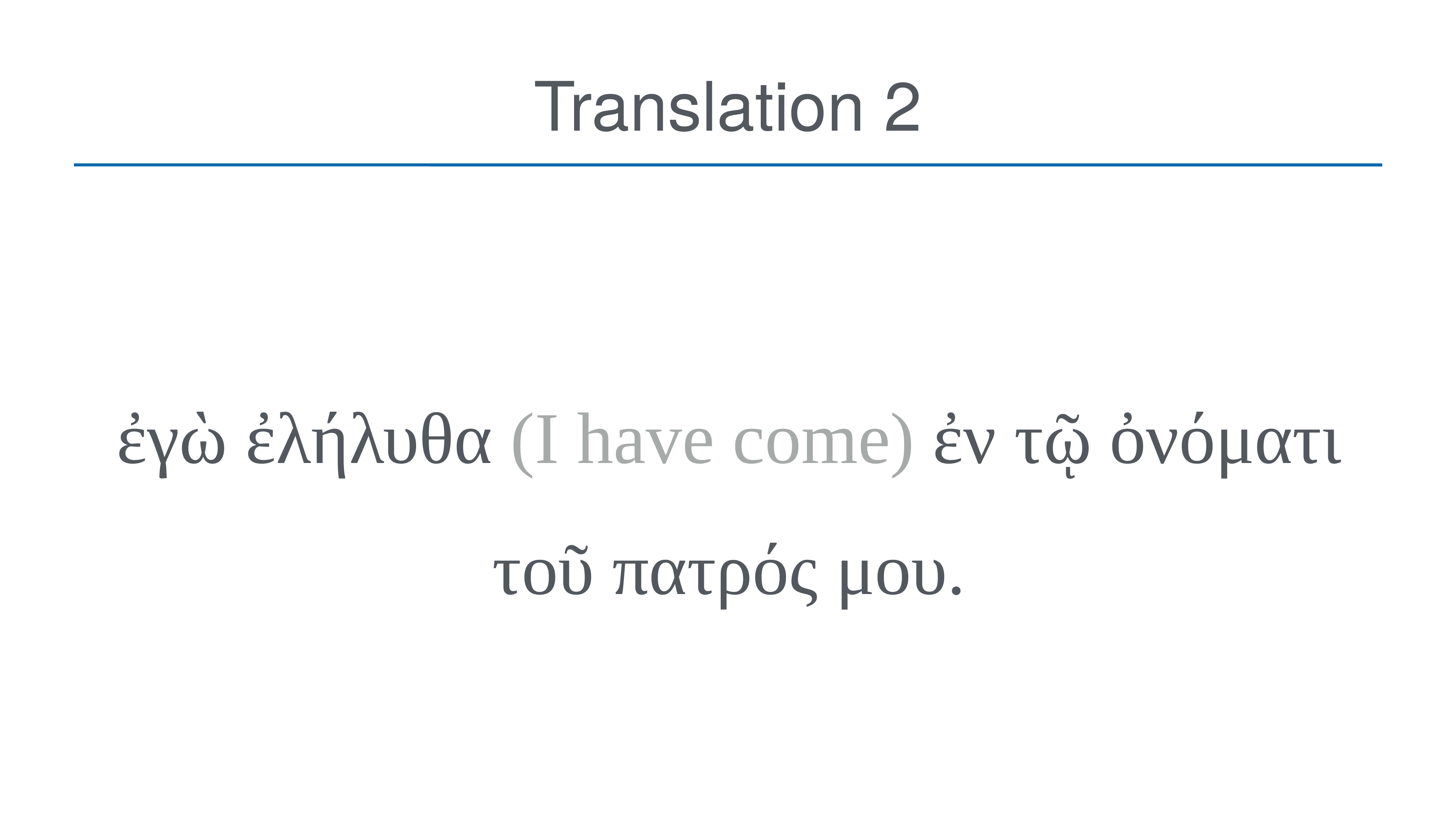

# Translation 2
ἐγὼ ἐλήλυθα (I have come) ἐν τῷ ὀνόματι τοῦ πατρός μου.